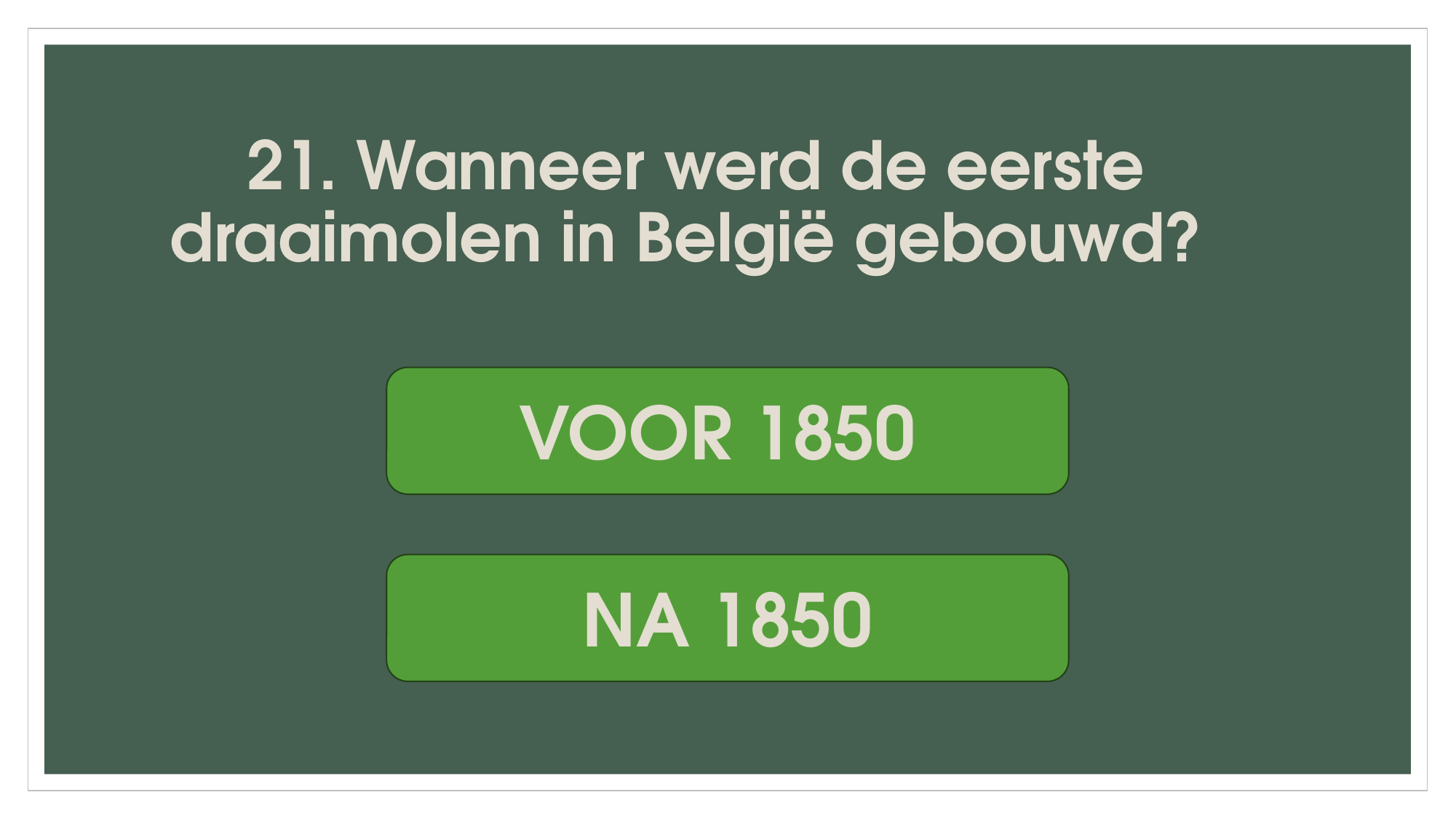

21. Wanneer werd de eerste draaimolen in België gebouwd?
VOOR 1850
NA 1850